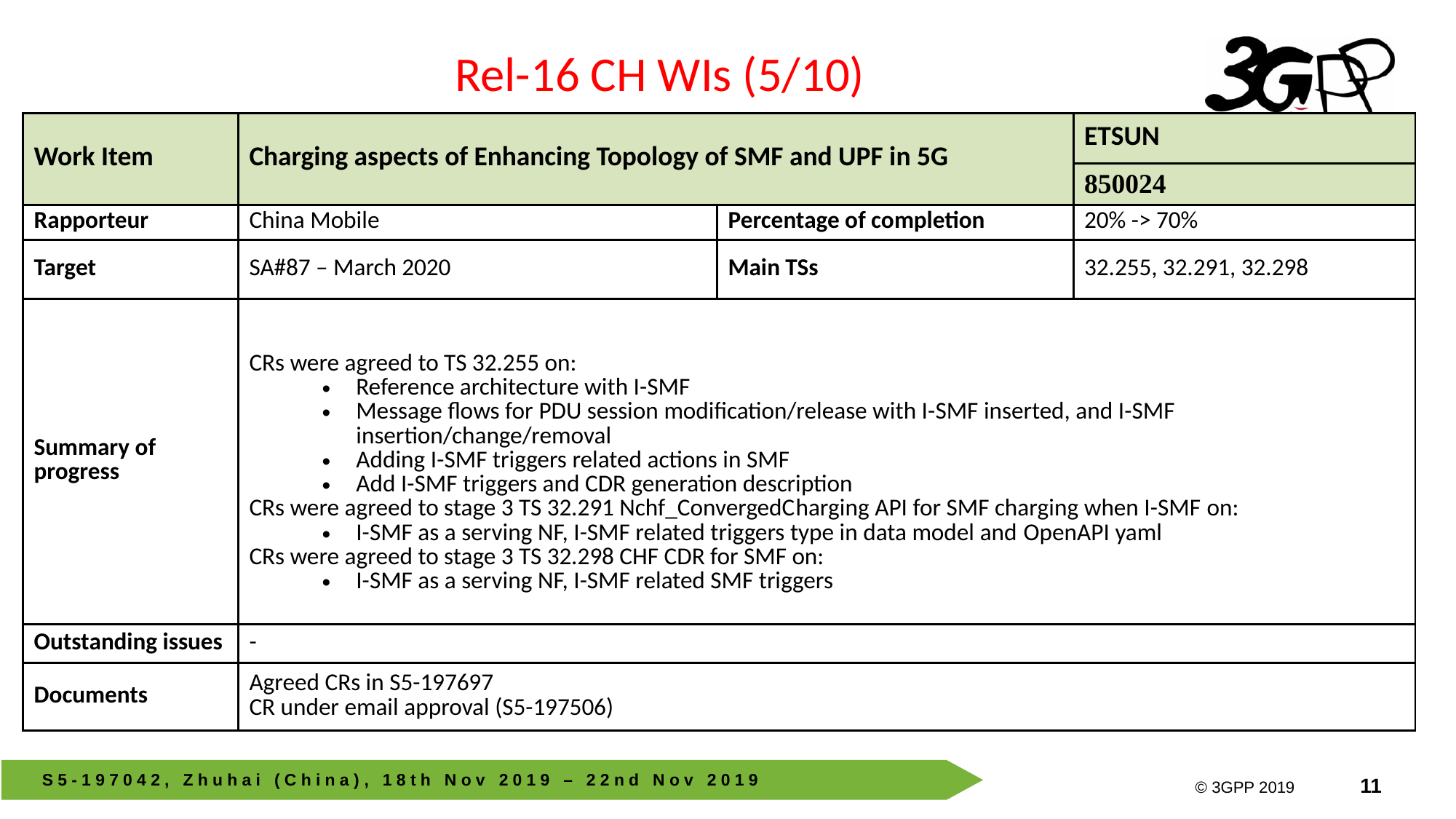

Rel-16 CH WIs (5/10)
| Work Item | Charging aspects of Enhancing Topology of SMF and UPF in 5G |  | ETSUN |
| --- | --- | --- | --- |
|  |  |  | 850024 |
| Rapporteur | China Mobile | Percentage of completion | 20% -> 70% |
| Target | SA#87 – March 2020 | Main TSs | 32.255, 32.291, 32.298 |
| Summary of progress | CRs were agreed to TS 32.255 on: Reference architecture with I-SMF Message flows for PDU session modification/release with I-SMF inserted, and I-SMF insertion/change/removal Adding I-SMF triggers related actions in SMF Add I-SMF triggers and CDR generation description CRs were agreed to stage 3 TS 32.291 Nchf\_ConvergedCharging API for SMF charging when I-SMF on: I-SMF as a serving NF, I-SMF related triggers type in data model and OpenAPI yaml CRs were agreed to stage 3 TS 32.298 CHF CDR for SMF on: I-SMF as a serving NF, I-SMF related SMF triggers |  |  |
| Outstanding issues | - |  |  |
| Documents | Agreed CRs in S5-197697 CR under email approval (S5-197506) |  |  |